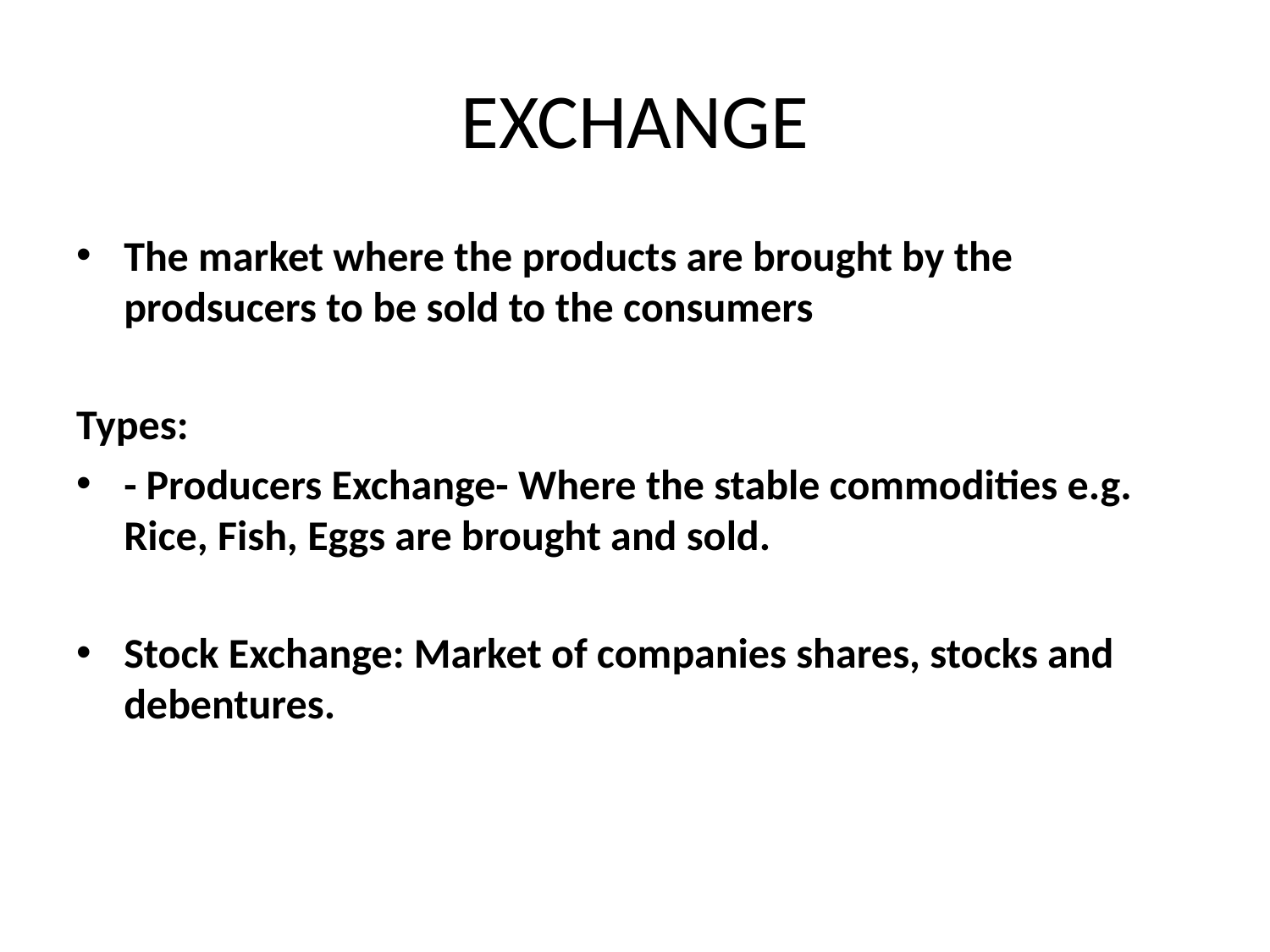

# EXCHANGE
The market where the products are brought by the prodsucers to be sold to the consumers

Types:
- Producers Exchange- Where the stable commodities e.g. Rice, Fish, Eggs are brought and sold.

Stock Exchange: Market of companies shares, stocks and debentures.